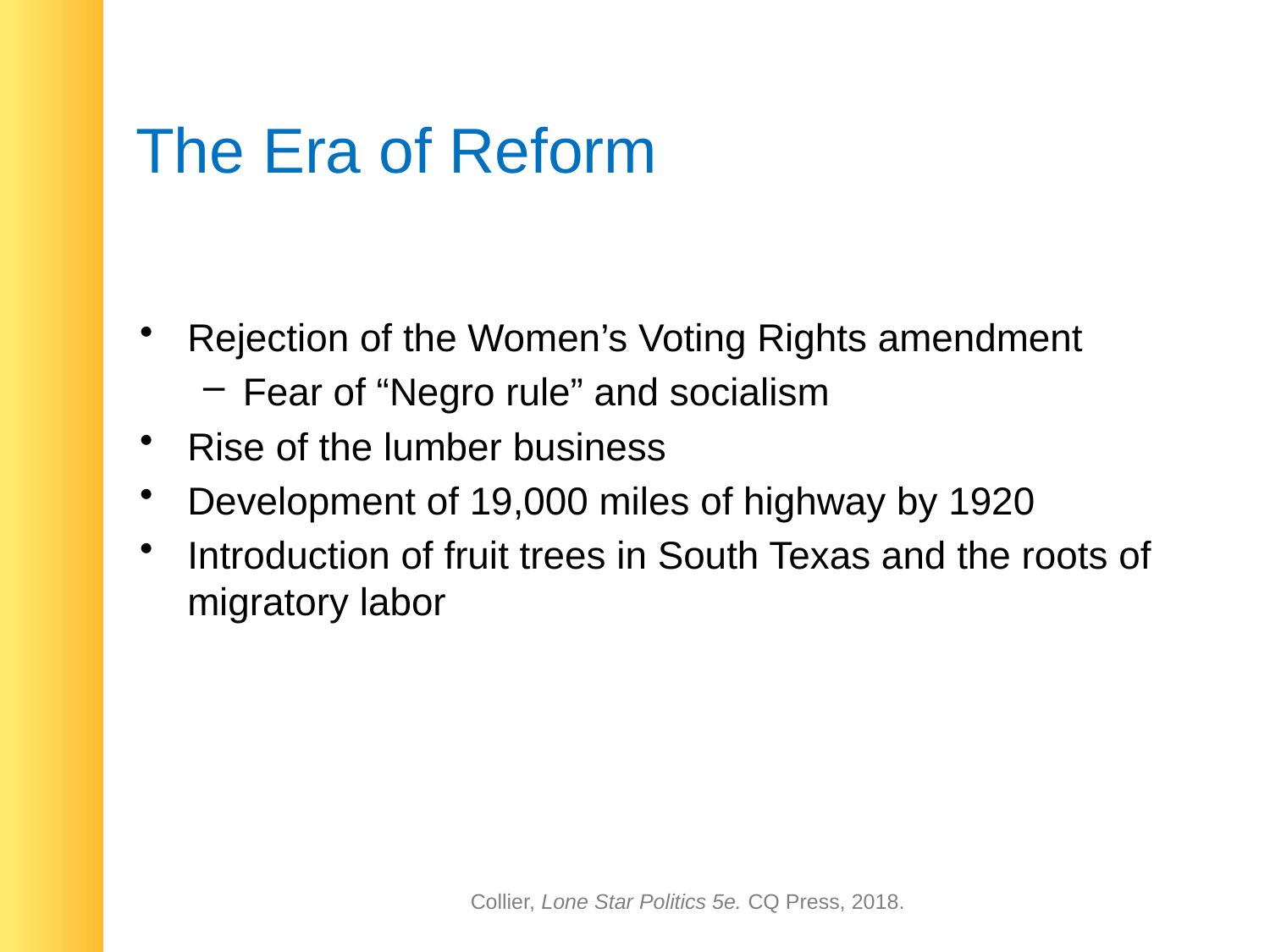

# The Era of Reform
Rejection of the Women’s Voting Rights amendment
Fear of “Negro rule” and socialism
Rise of the lumber business
Development of 19,000 miles of highway by 1920
Introduction of fruit trees in South Texas and the roots of migratory labor
Collier, Lone Star Politics 5e. CQ Press, 2018.